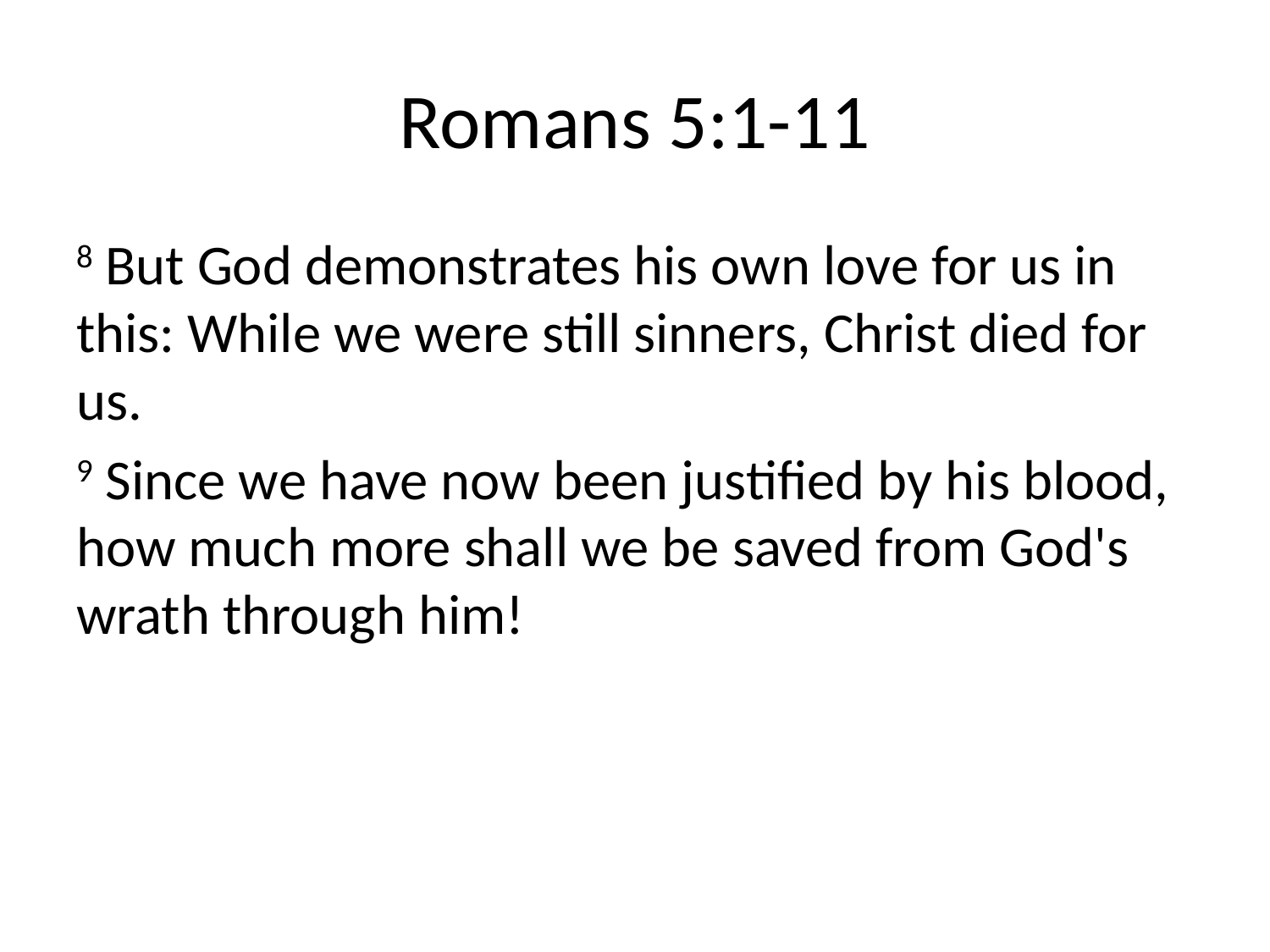

# Romans 5:1-11
8 But God demonstrates his own love for us in this: While we were still sinners, Christ died for us.
9 Since we have now been justified by his blood, how much more shall we be saved from God's wrath through him!